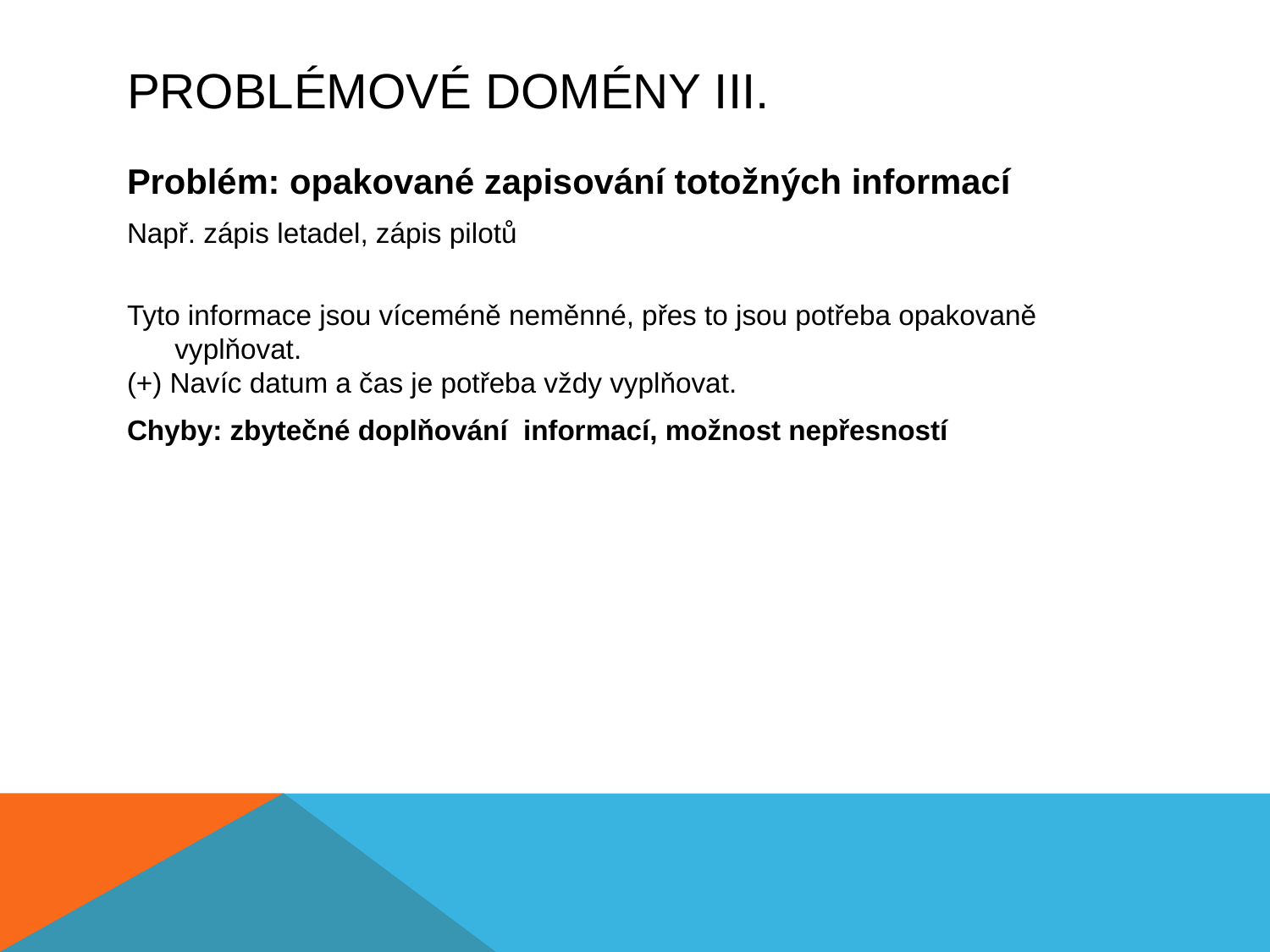

# Problémové domény III.
Problém: opakované zapisování totožných informací
Např. zápis letadel, zápis pilotů

Tyto informace jsou víceméně neměnné, přes to jsou potřeba opakovaně vyplňovat.
(+) Navíc datum a čas je potřeba vždy vyplňovat.
Chyby: zbytečné doplňování  informací, možnost nepřesností